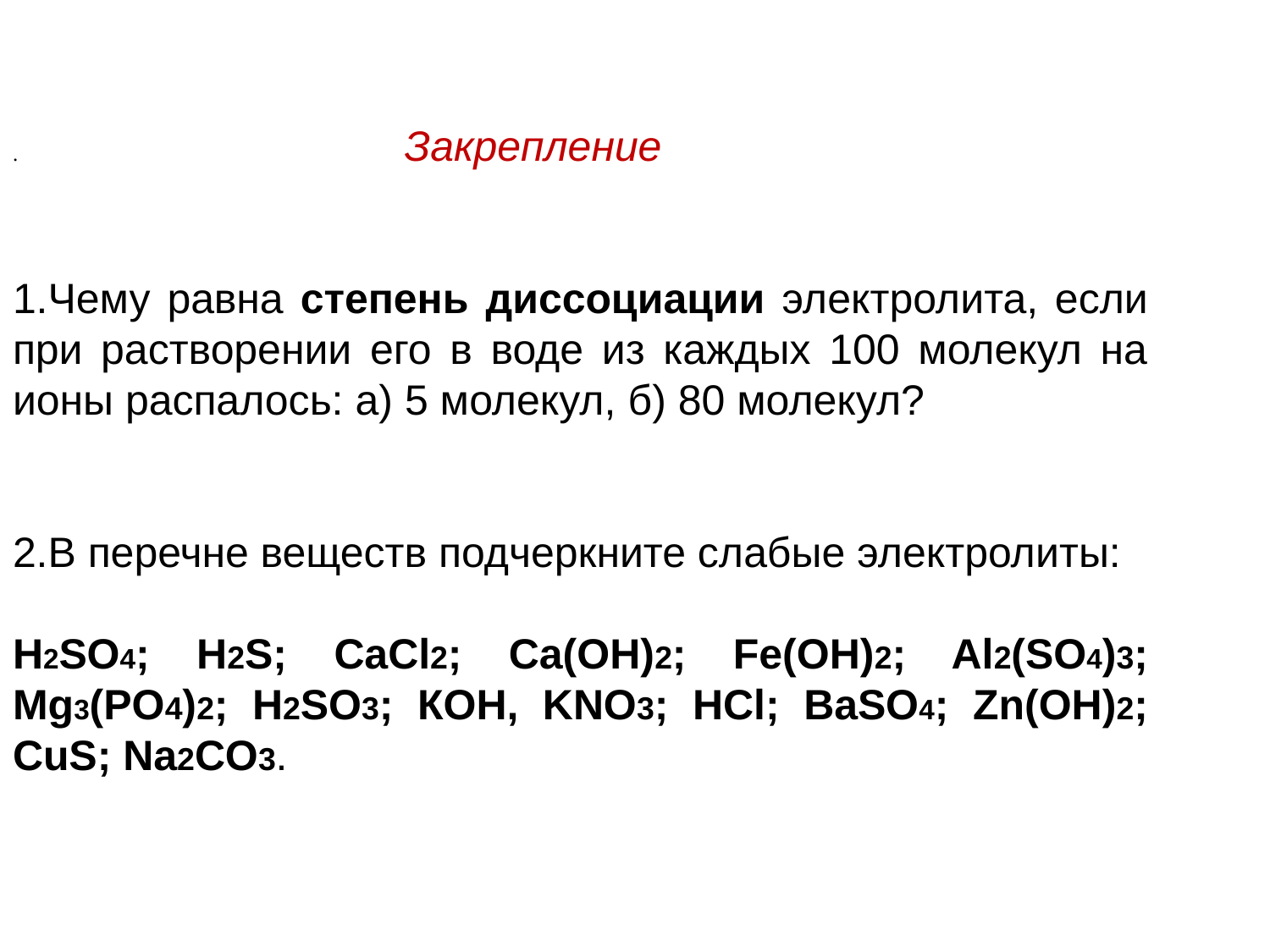

.                                                                         Закрепление

1.Чему равна степень диссоциации электролита, если при растворении его в воде из каждых 100 молекул на ионы распалось: а) 5 молекул, б) 80 молекул?

2.В перечне веществ подчеркните слабые электролиты:

H2SO4; H2S; CaCl2; Ca(OH)2; Fe(OH)2; Al2(SO4)3; Mg3(PO4)2; H2SO3; КОН, KNO3; HCl; BaSO4; Zn(OH)2; CuS; Na2CO3.